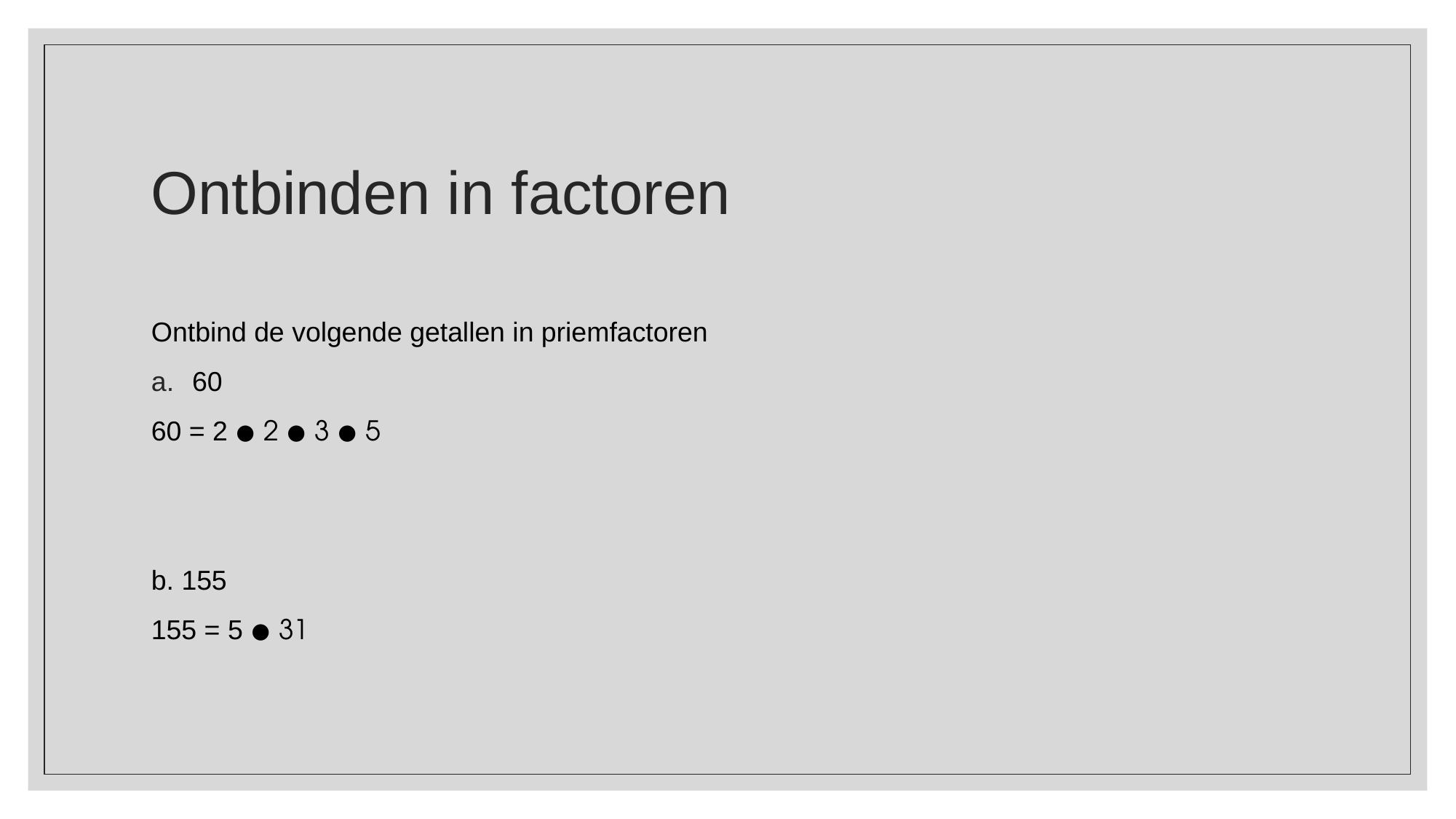

# Ontbinden in factoren
Ontbind de volgende getallen in priemfactoren
60
60 = 2 ● 2 ● 3 ● 5

b. 155
155 = 5 ● 31